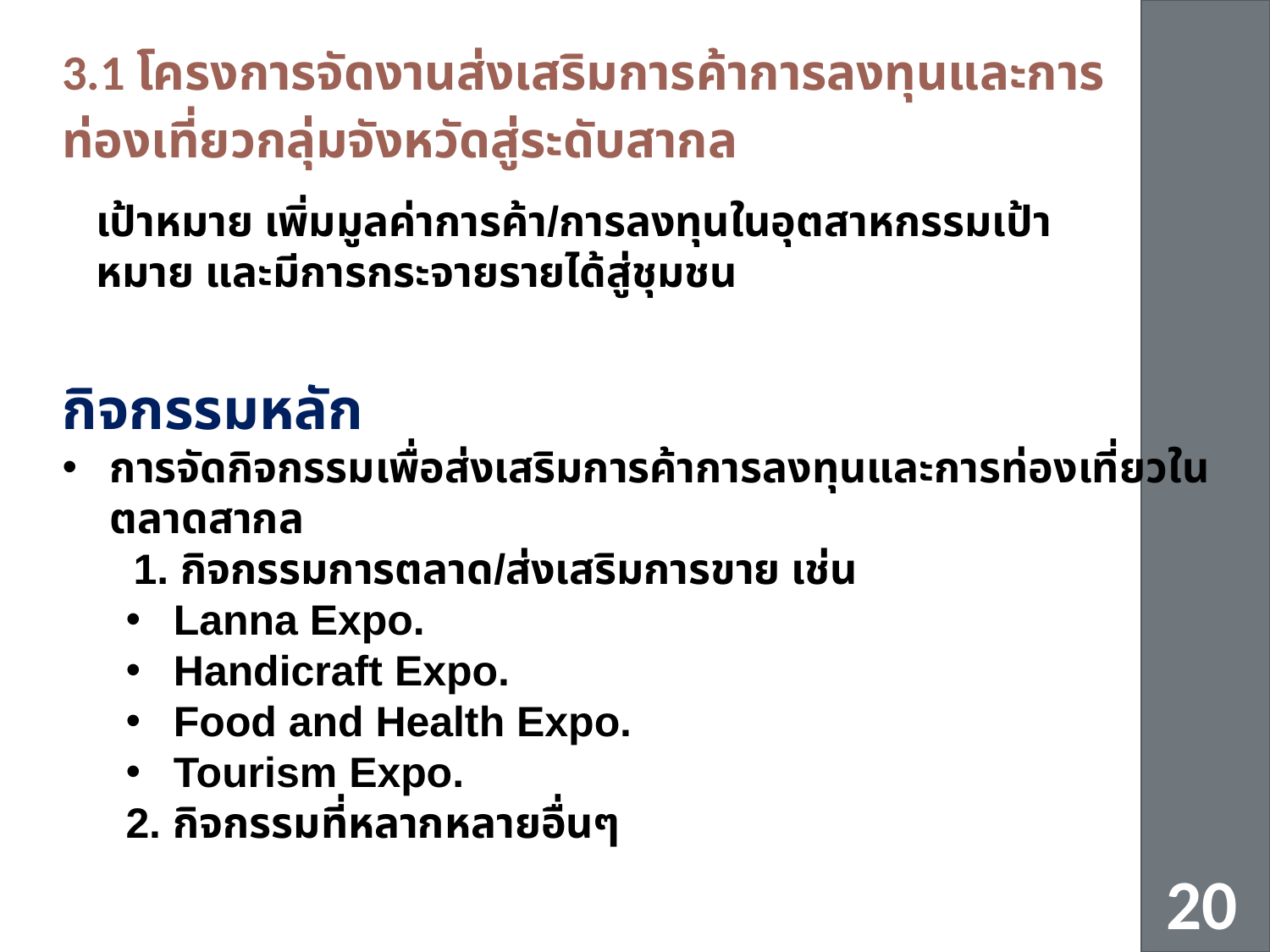

Flagship
project
3.1 โครงการจัดงานส่งเสริมการค้าการลงทุนและการท่องเที่ยวกลุ่มจังหวัดสู่ระดับสากล
	เป้าหมาย เพิ่มมูลค่าการค้า/การลงทุนในอุตสาหกรรมเป้าหมาย และมีการกระจายรายได้สู่ชุมชน
กิจกรรม
กิจกรรมหลัก
การจัดกิจกรรมเพื่อส่งเสริมการค้าการลงทุนและการท่องเที่ยวในตลาดสากล
      1. กิจกรรมการตลาด/ส่งเสริมการขาย เช่น
Lanna Expo.
Handicraft Expo.
Food and Health Expo.
Tourism Expo.
2. กิจกรรมที่หลากหลายอื่นๆ

20
20
ร่ายยุทธศาสตร์การพัฒนากลุ่มจังหวัดภาคเหนือตอนบน ๑ (๒๕๕๗-๒๕๖๐)